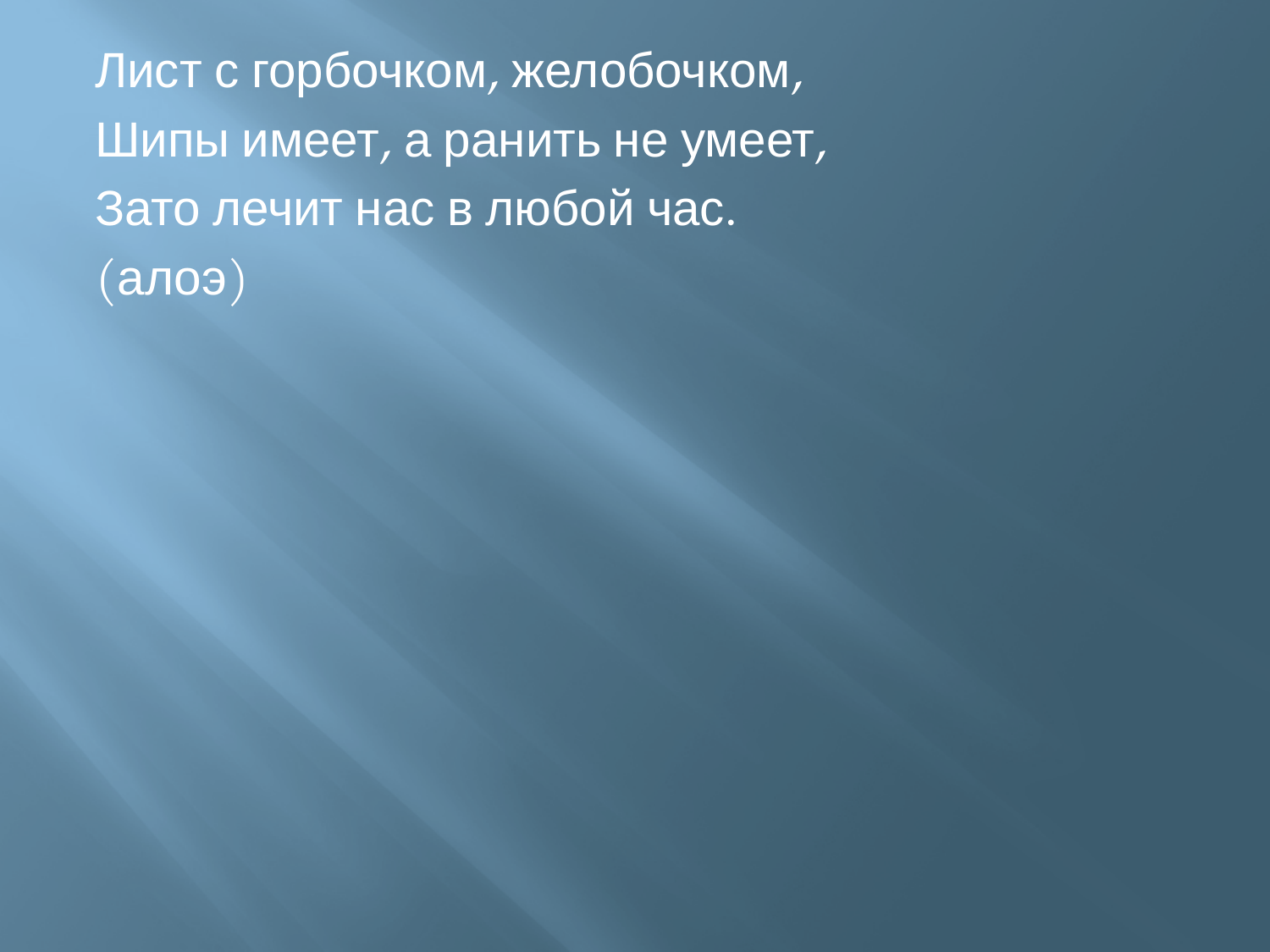

Лист с горбочком, желобочком,
Шипы имеет, а ранить не умеет,
Зато лечит нас в любой час.
(алоэ)